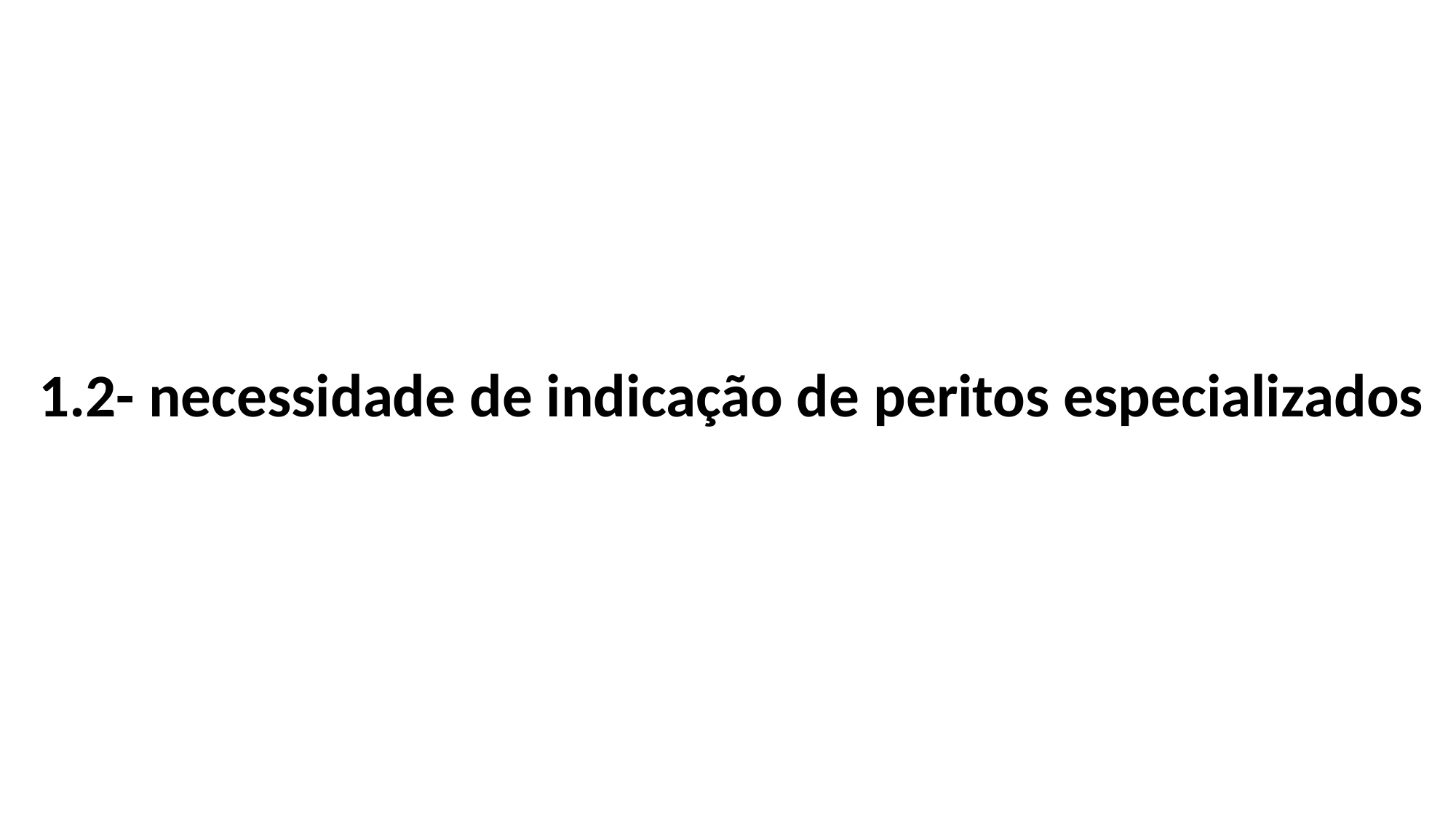

1.2- necessidade de indicação de peritos especializados